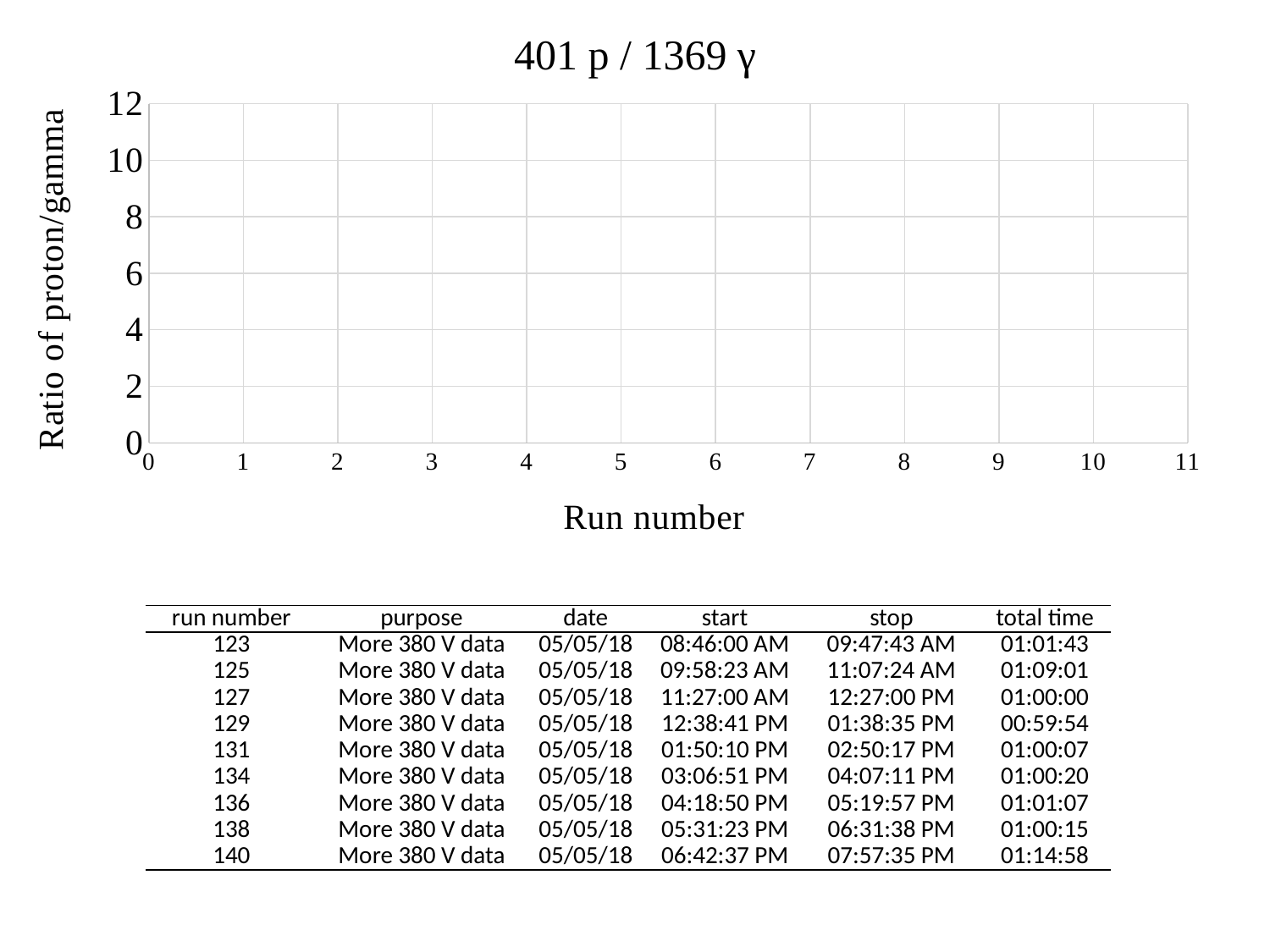

### Chart: 401 p / 1369 γ

| Category | Rn |
|---|---|
| run number | purpose | date | start | stop | total time |
| --- | --- | --- | --- | --- | --- |
| 123 | More 380 V data | 05/05/18 | 08:46:00 AM | 09:47:43 AM | 01:01:43 |
| 125 | More 380 V data | 05/05/18 | 09:58:23 AM | 11:07:24 AM | 01:09:01 |
| 127 | More 380 V data | 05/05/18 | 11:27:00 AM | 12:27:00 PM | 01:00:00 |
| 129 | More 380 V data | 05/05/18 | 12:38:41 PM | 01:38:35 PM | 00:59:54 |
| 131 | More 380 V data | 05/05/18 | 01:50:10 PM | 02:50:17 PM | 01:00:07 |
| 134 | More 380 V data | 05/05/18 | 03:06:51 PM | 04:07:11 PM | 01:00:20 |
| 136 | More 380 V data | 05/05/18 | 04:18:50 PM | 05:19:57 PM | 01:01:07 |
| 138 | More 380 V data | 05/05/18 | 05:31:23 PM | 06:31:38 PM | 01:00:15 |
| 140 | More 380 V data | 05/05/18 | 06:42:37 PM | 07:57:35 PM | 01:14:58 |